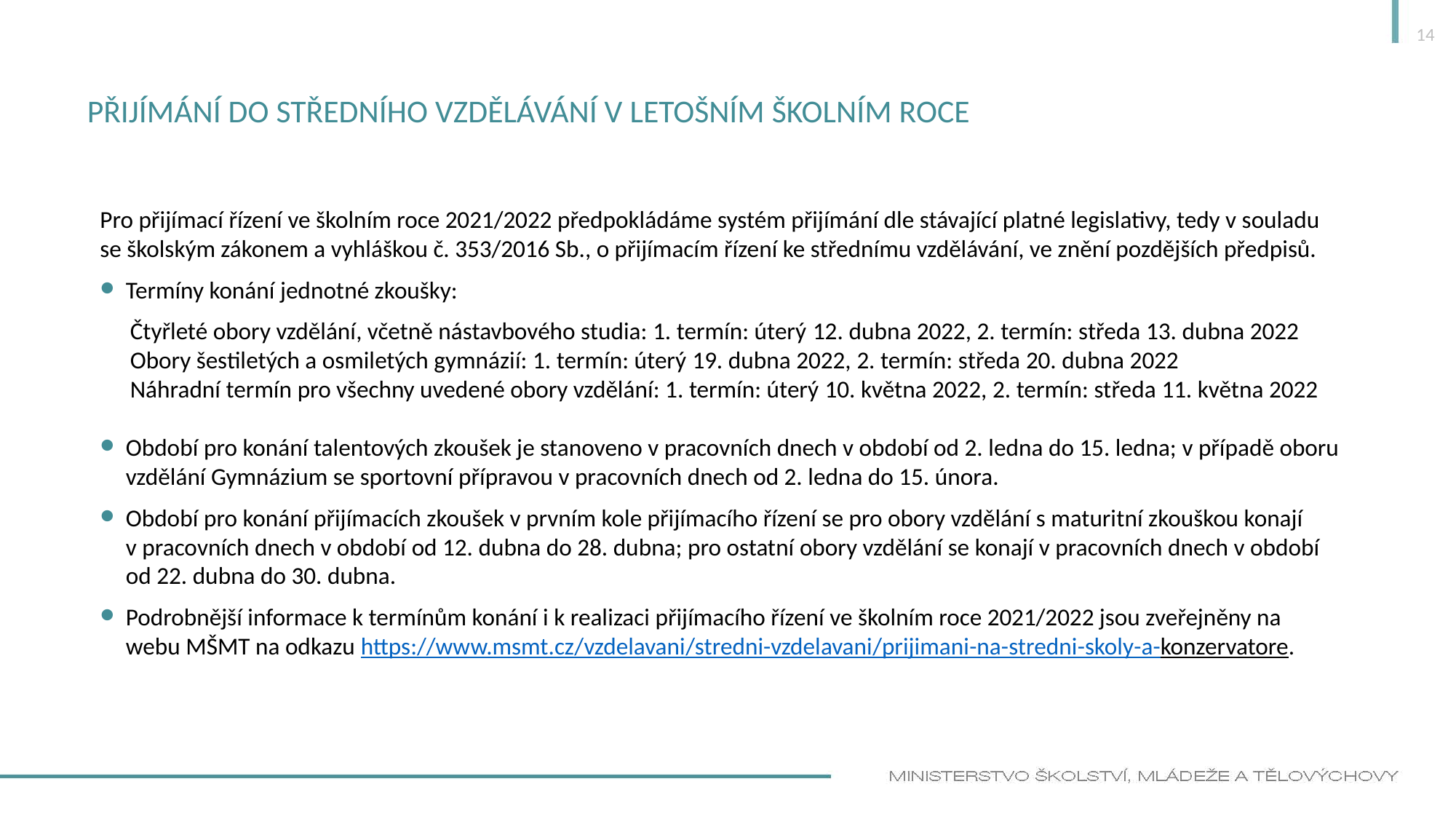

14
# Přijímání do středního vzdělávání v letošním školním roce
Pro přijímací řízení ve školním roce 2021/2022 předpokládáme systém přijímání dle stávající platné legislativy, tedy v souladu se školským zákonem a vyhláškou č. 353/2016 Sb., o přijímacím řízení ke střednímu vzdělávání, ve znění pozdějších předpisů.
Termíny konání jednotné zkoušky:
Čtyřleté obory vzdělání, včetně nástavbového studia: 1. termín: úterý 12. dubna 2022, 2. termín: středa 13. dubna 2022
Obory šestiletých a osmiletých gymnázií: 1. termín: úterý 19. dubna 2022, 2. termín: středa 20. dubna 2022
Náhradní termín pro všechny uvedené obory vzdělání: 1. termín: úterý 10. května 2022, 2. termín: středa 11. května 2022

Období pro konání talentových zkoušek je stanoveno v pracovních dnech v období od 2. ledna do 15. ledna; v případě oboru vzdělání Gymnázium se sportovní přípravou v pracovních dnech od 2. ledna do 15. února.
Období pro konání přijímacích zkoušek v prvním kole přijímacího řízení se pro obory vzdělání s maturitní zkouškou konají v pracovních dnech v období od 12. dubna do 28. dubna; pro ostatní obory vzdělání se konají v pracovních dnech v období od 22. dubna do 30. dubna.
Podrobnější informace k termínům konání i k realizaci přijímacího řízení ve školním roce 2021/2022 jsou zveřejněny na webu MŠMT na odkazu https://www.msmt.cz/vzdelavani/stredni-vzdelavani/prijimani-na-stredni-skoly-a-konzervatore.